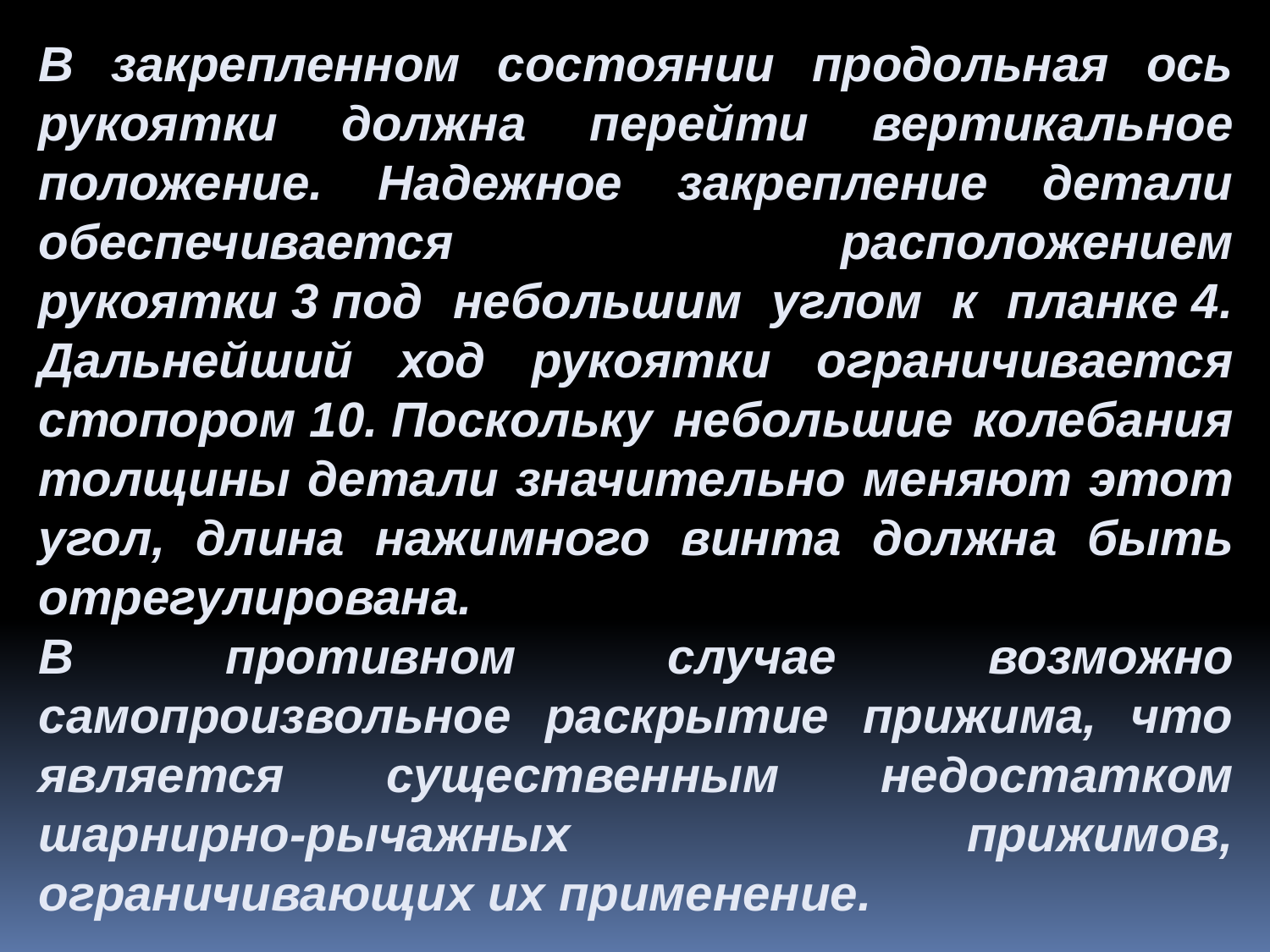

В закрепленном состоянии продольная ось рукоятки должна перейти вертикальное положение. Надежное закрепление детали обеспечивается расположением рукоятки 3 под небольшим углом к планке 4. Дальнейший ход рукоятки ограничивается стопором 10. Поскольку небольшие колебания толщины детали значительно меняют этот угол, длина нажимного винта должна быть отрегули­рована.
В противном случае возможно самопроизвольное раскрытие прижима, что является существенным недостатком шарнирно-рычажных прижимов, ограничивающих их применение.